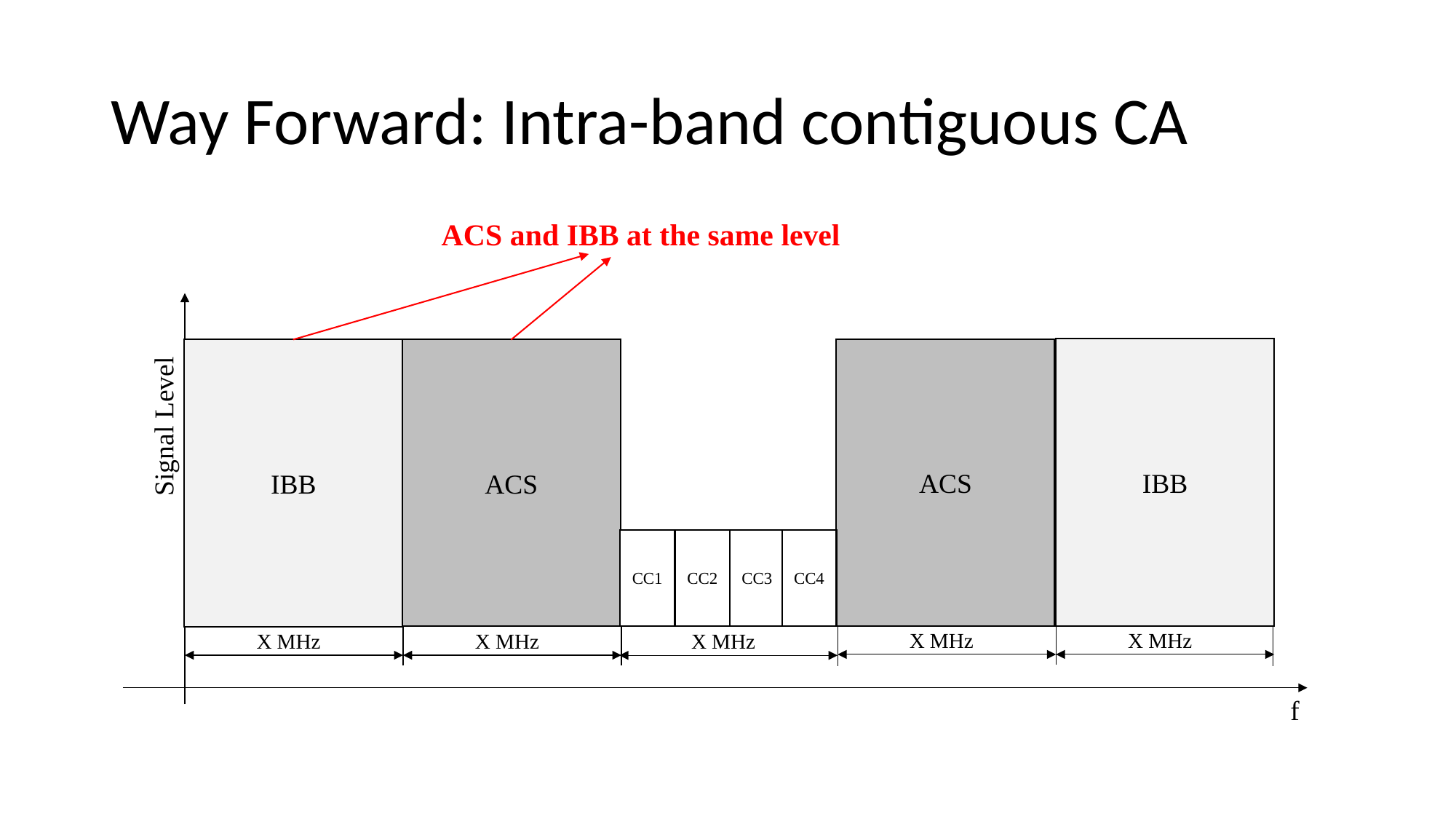

# Way Forward: Intra-band contiguous CA
ACS and IBB at the same level
IBB
IBB
ACS
ACS
Signal Level
CC1
CC2
CC3
CC4
X MHz
X MHz
X MHz
X MHz
X MHz
f